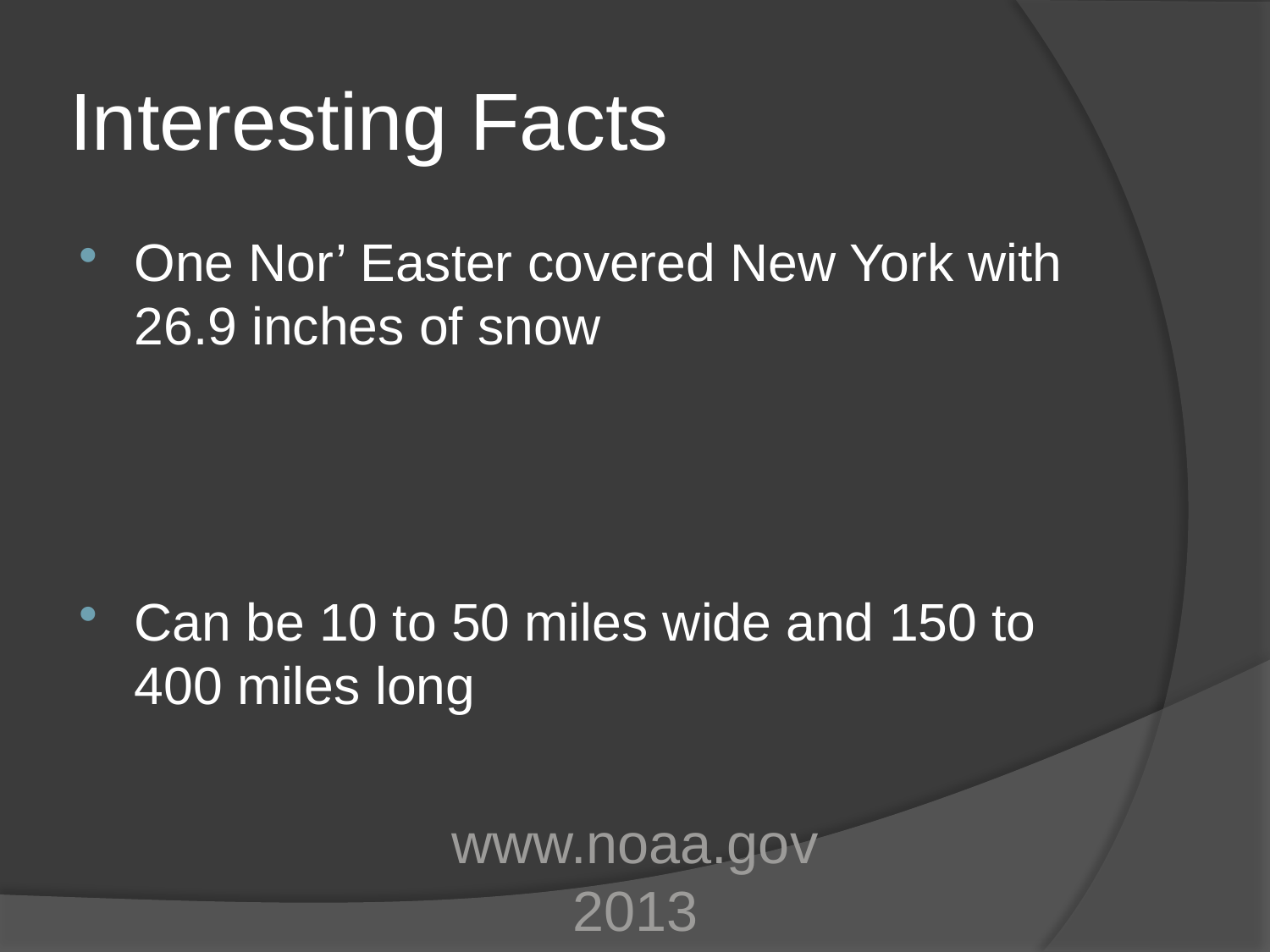

# Interesting Facts
One Nor’ Easter covered New York with 26.9 inches of snow

Can be 10 to 50 miles wide and 150 to 400 miles long
www.noaa.gov 2013